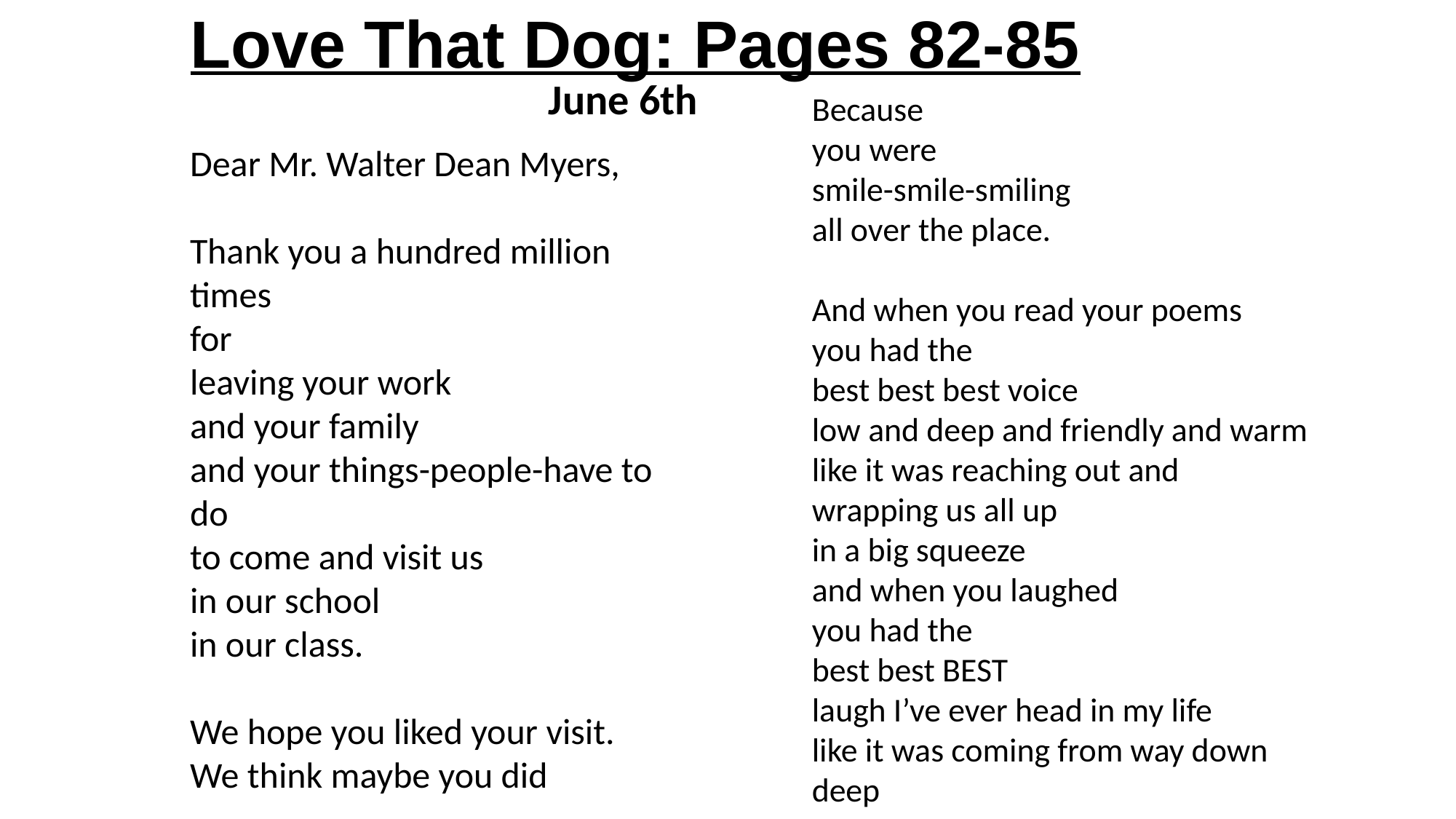

# Love That Dog: Pages 82-85
June 6th
Because
you were
smile-smile-smiling
all over the place.
And when you read your poems
you had the
best best best voice
low and deep and friendly and warm
like it was reaching out and
wrapping us all up
in a big squeeze
and when you laughed
you had the
best best BEST
laugh I’ve ever head in my life
like it was coming from way down deep
Dear Mr. Walter Dean Myers,
Thank you a hundred million times
for
leaving your work
and your family
and your things-people-have to do
to come and visit us
in our school
in our class.
We hope you liked your visit.
We think maybe you did